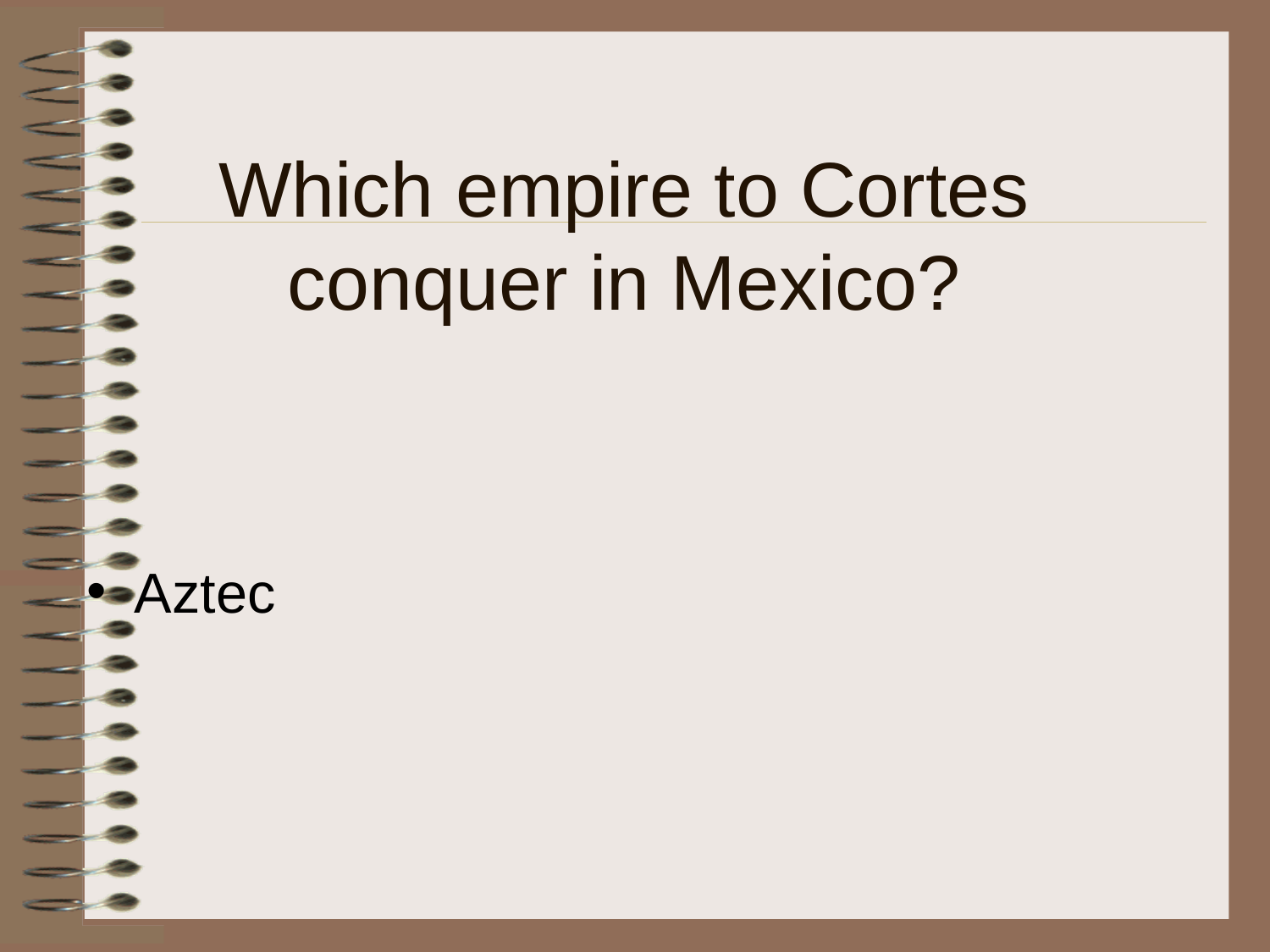

# Which empire to Cortes conquer in Mexico?
Aztec